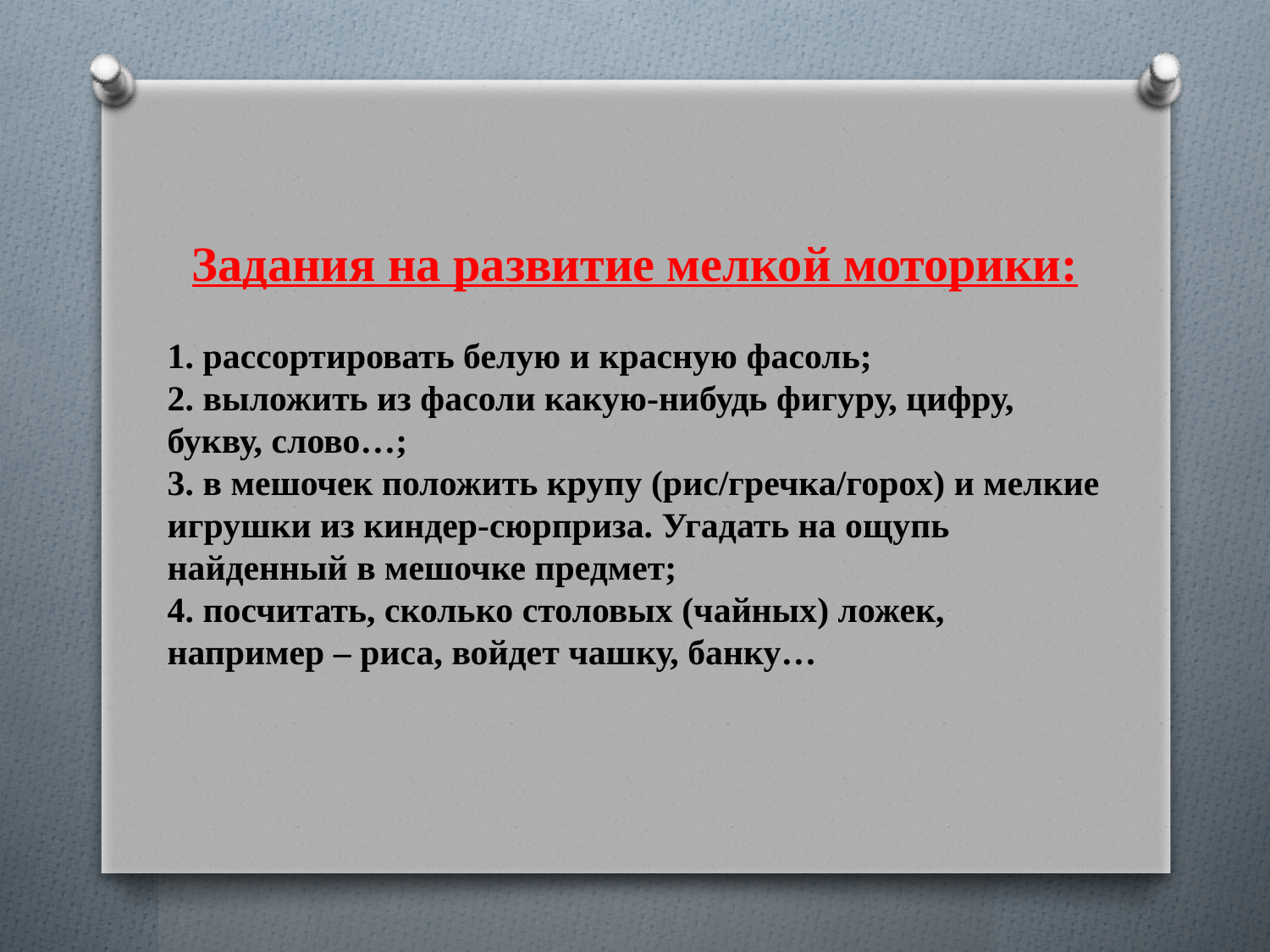

Задания на развитие мелкой моторики:

1. рассортировать белую и красную фасоль;
2. выложить из фасоли какую-нибудь фигуру, цифру, букву, слово…;
3. в мешочек положить крупу (рис/гречка/горох) и мелкие игрушки из киндер-сюрприза. Угадать на ощупь найденный в мешочке предмет;
4. посчитать, сколько столовых (чайных) ложек, например – риса, войдет чашку, банку…